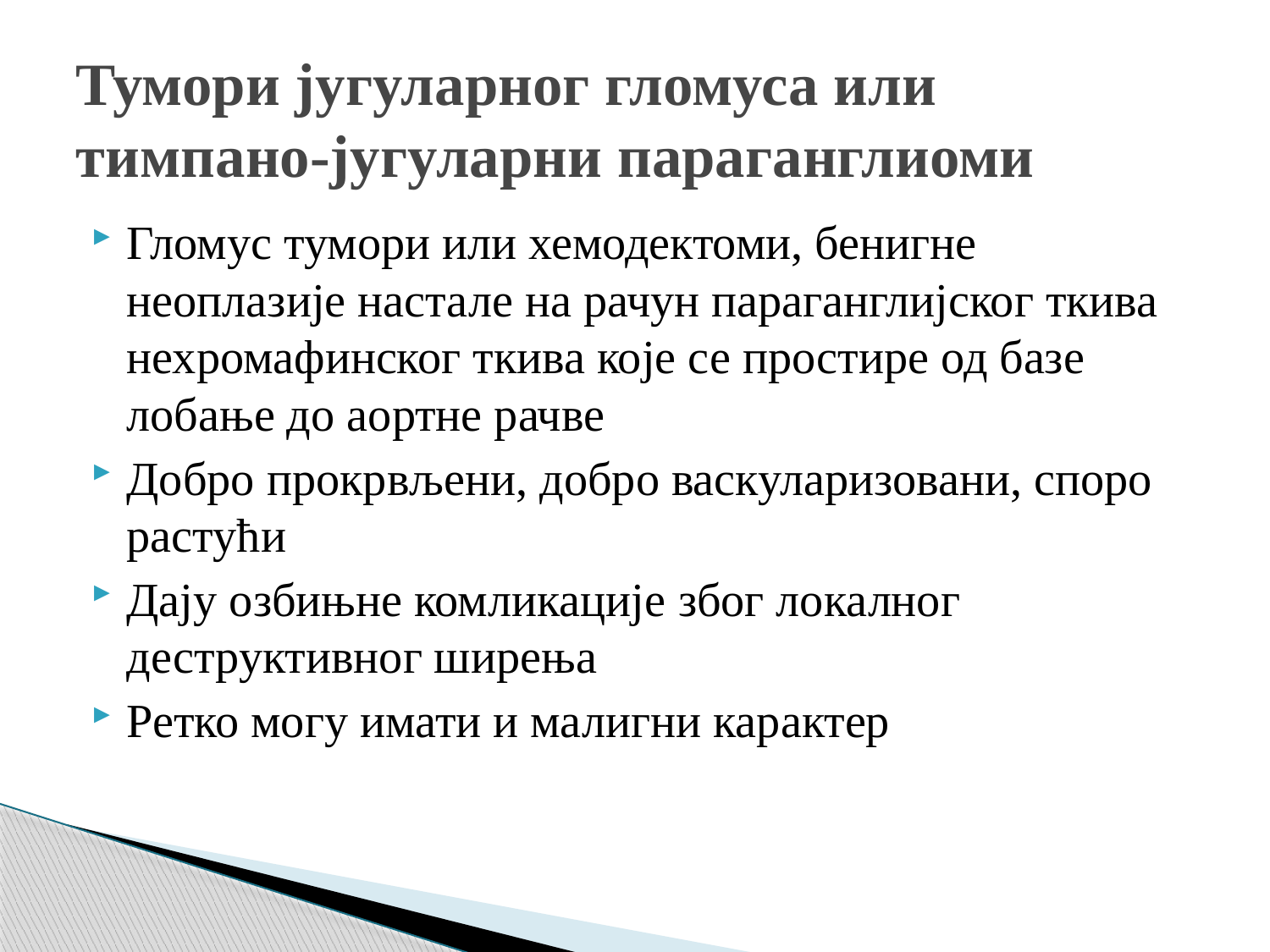

# Тумори југуларног гломуса или тимпано-југуларни параганглиоми
Гломус тумори или хемодектоми, бенигне неоплазије настале на рачун параганглијског ткива нехромафинског ткива које се простире од базе лобање до аортне рачве
Добро прокрвљени, добро васкуларизовани, споро растући
Дају озбињне комликације због локалног деструктивног ширења
Ретко могу имати и малигни карактер